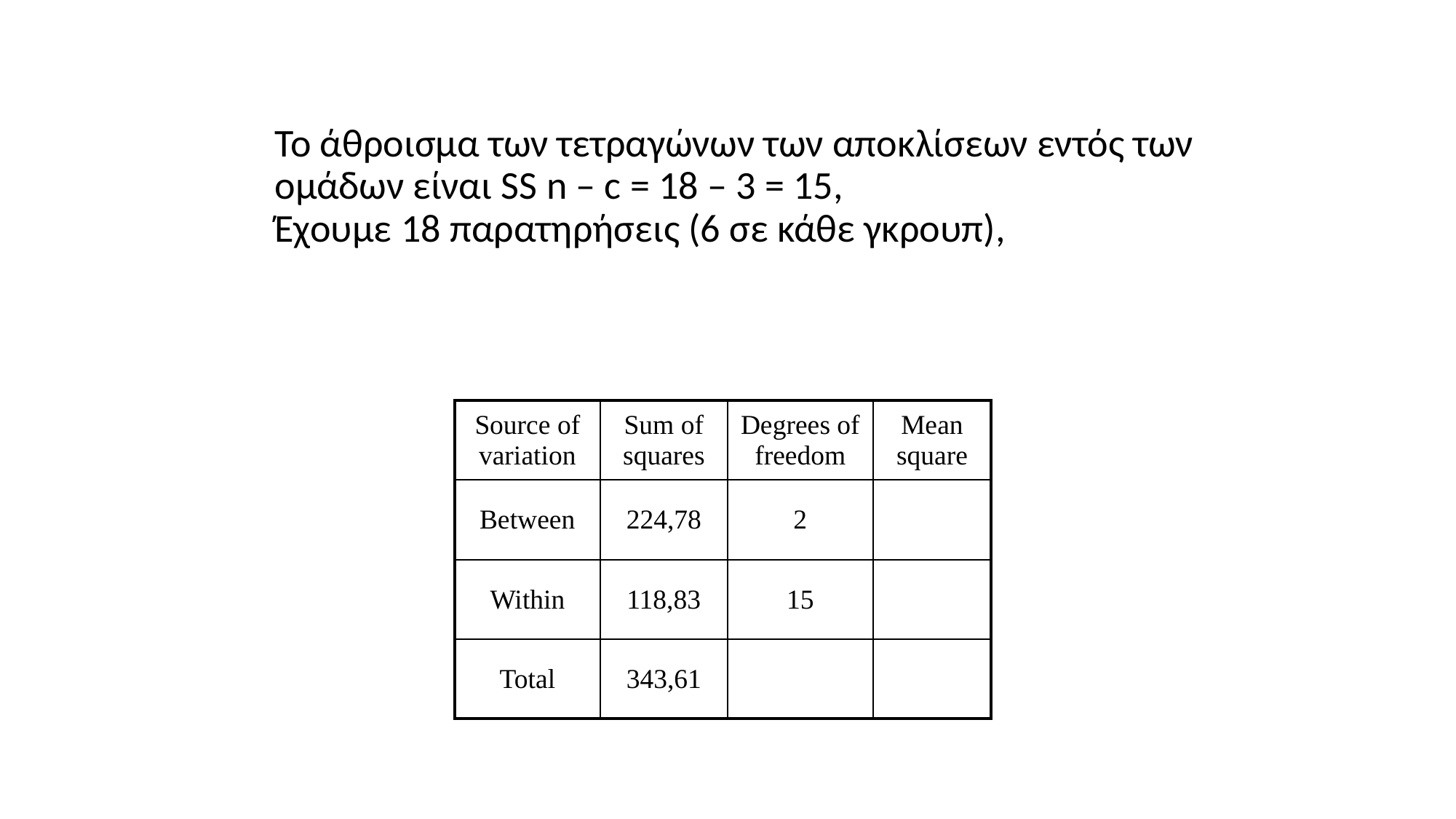

Το άθροισμα των τετραγώνων των αποκλίσεων εντός των ομάδων είναι SS n – c = 18 – 3 = 15,
Έχουμε 18 παρατηρήσεις (6 σε κάθε γκρουπ),
| Source of variation | Sum of squares | Degrees of freedom | Mean square |
| --- | --- | --- | --- |
| Between | 224,78 | 2 |  |
| Within | 118,83 | 15 |  |
| Total | 343,61 |  |  |